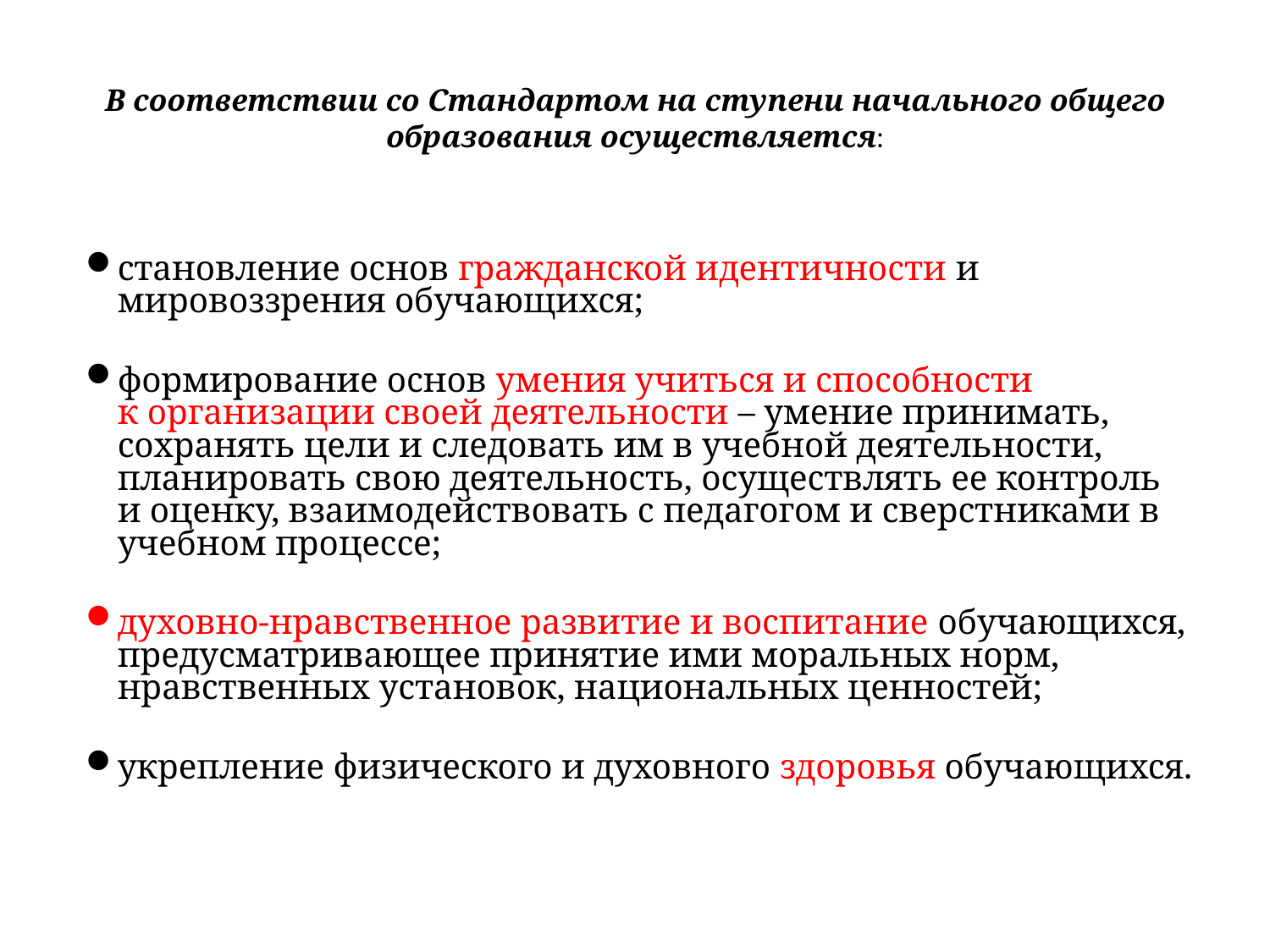

# В соответствии со Стандартом на ступени начального общего образования осуществляется:
становление основ гражданской идентичности и мировоззрения обучающихся;

формирование основ умения учиться и способности к организации своей деятельности – умение принимать, сохранять цели и следовать им в учебной деятельности, планировать свою деятельность, осуществлять ее контроль и оценку, взаимодействовать с педагогом и сверстниками в учебном процессе;

духовно-нравственное развитие и воспитание обучающихся, предусматривающее принятие ими моральных норм, нравственных установок, национальных ценностей;

укрепление физического и духовного здоровья обучающихся.